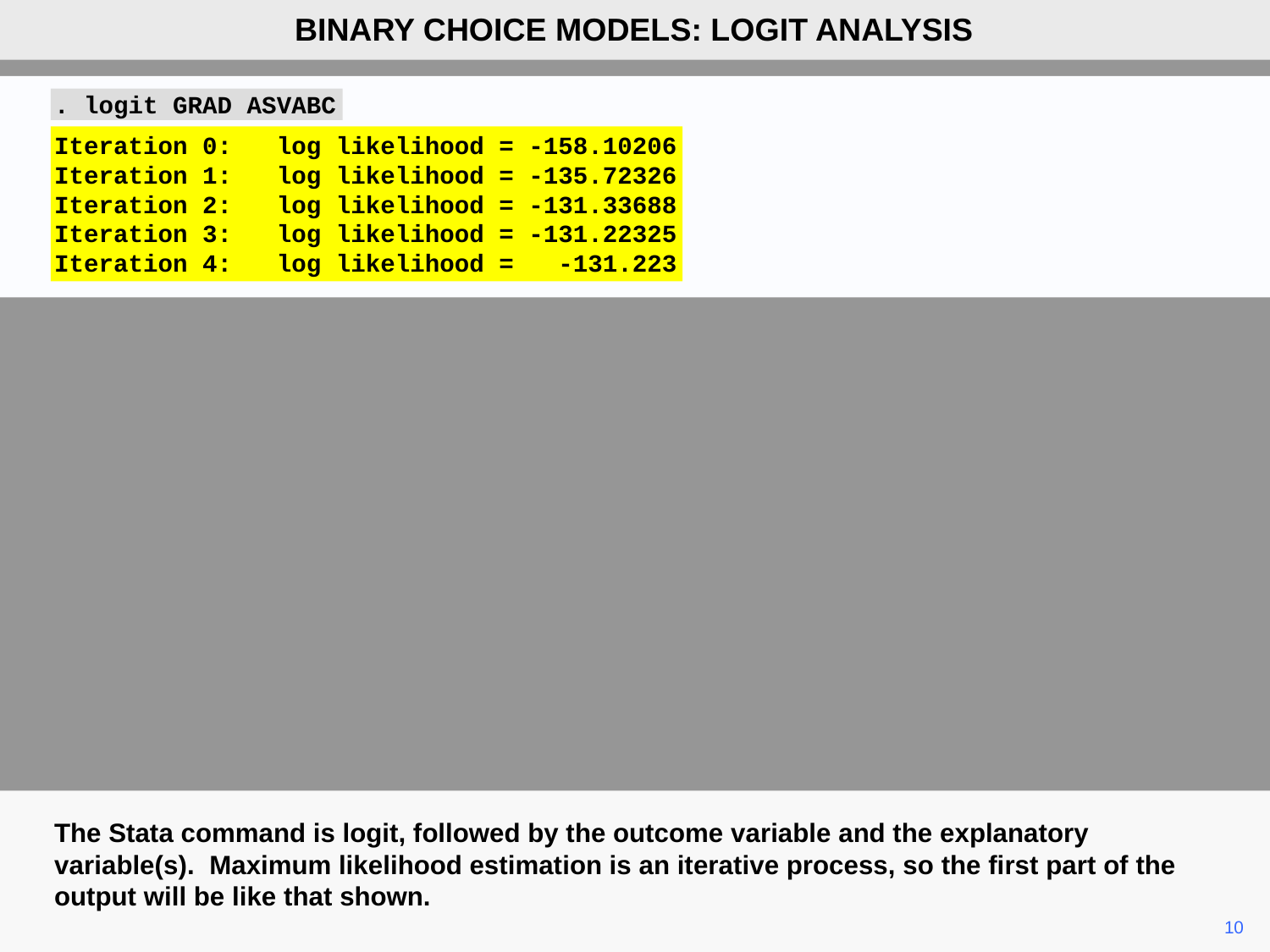

BINARY CHOICE MODELS: LOGIT ANALYSIS

. logit GRAD ASVABC
Iteration 0:   log likelihood = -158.10206
Iteration 1:   log likelihood = -135.72326
Iteration 2:   log likelihood = -131.33688
Iteration 3:   log likelihood = -131.22325
Iteration 4:   log likelihood =   -131.223

The Stata command is logit, followed by the outcome variable and the explanatory variable(s).  Maximum likelihood estimation is an iterative process, so the first part of the output will be like that shown.
	10